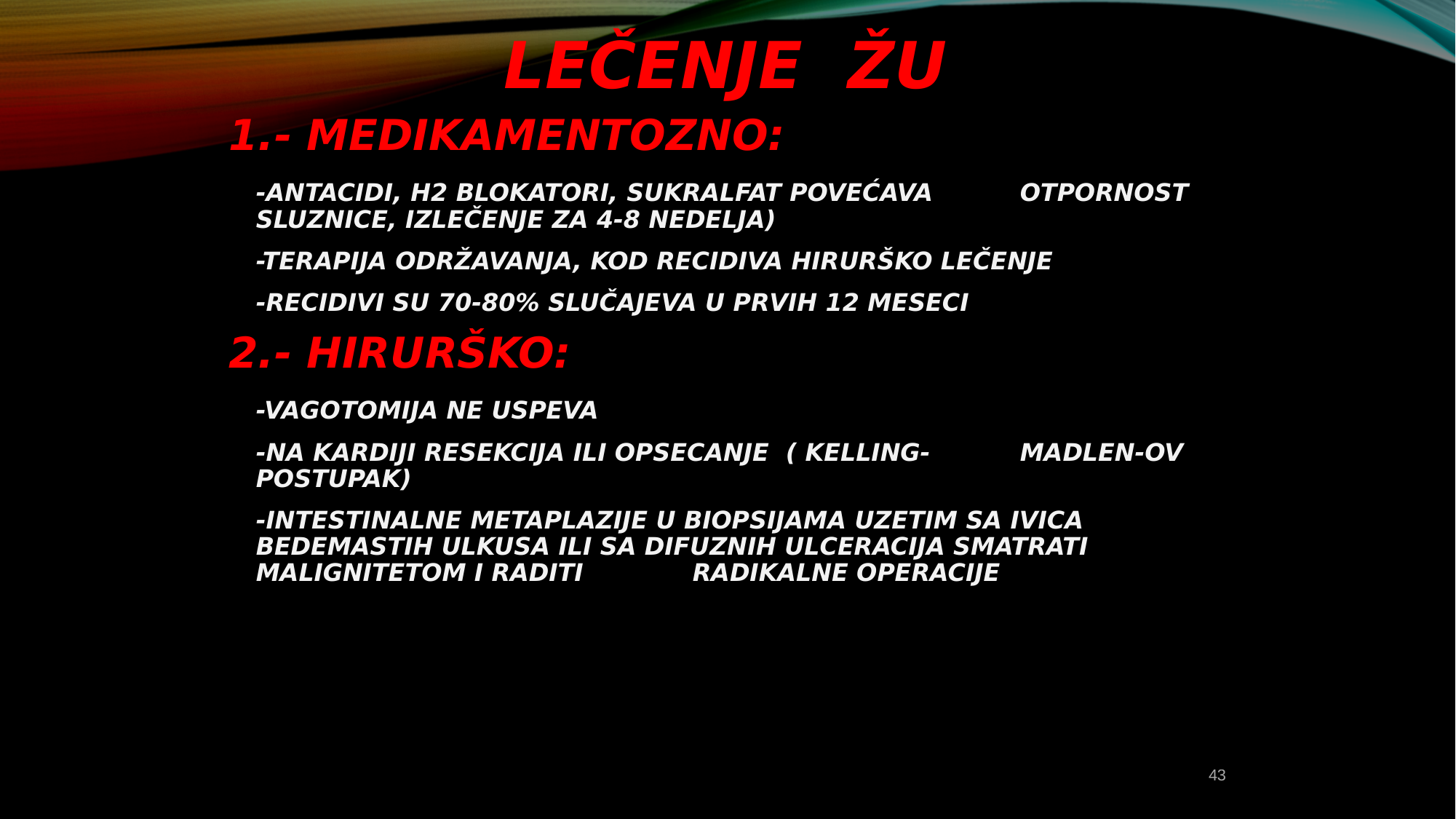

# LEČENJE  ŽU
1.- MEDIKAMENTOZNO:
	-ANTACIDI, H2 BLOKATORI, SUKRALFAT POVEĆAVA 	OTPORNOST SLUZNICE, IZLEČENJE ZA 4-8 NEDELJA)
	-TERAPIJA ODRŽAVANJA, KOD RECIDIVA HIRURŠKO LEČENJE
	-RECIDIVI SU 70-80% SLUČAJEVA U PRVIH 12 MESECI
2.- HIRURŠKO:
	-VAGOTOMIJA NE USPEVA
	-NA KARDIJI RESEKCIJA ILI OPSECANJE  ( KELLING-	MADLEN-OV POSTUPAK)
	-INTESTINALNE METAPLAZIJE U BIOPSIJAMA UZETIM SA IVICA BEDEMASTIH ULKUSA ILI SA DIFUZNIH ULCERACIJA SMATRATI MALIGNITETOM I RADITI 	RADIKALNE OPERACIJE

43